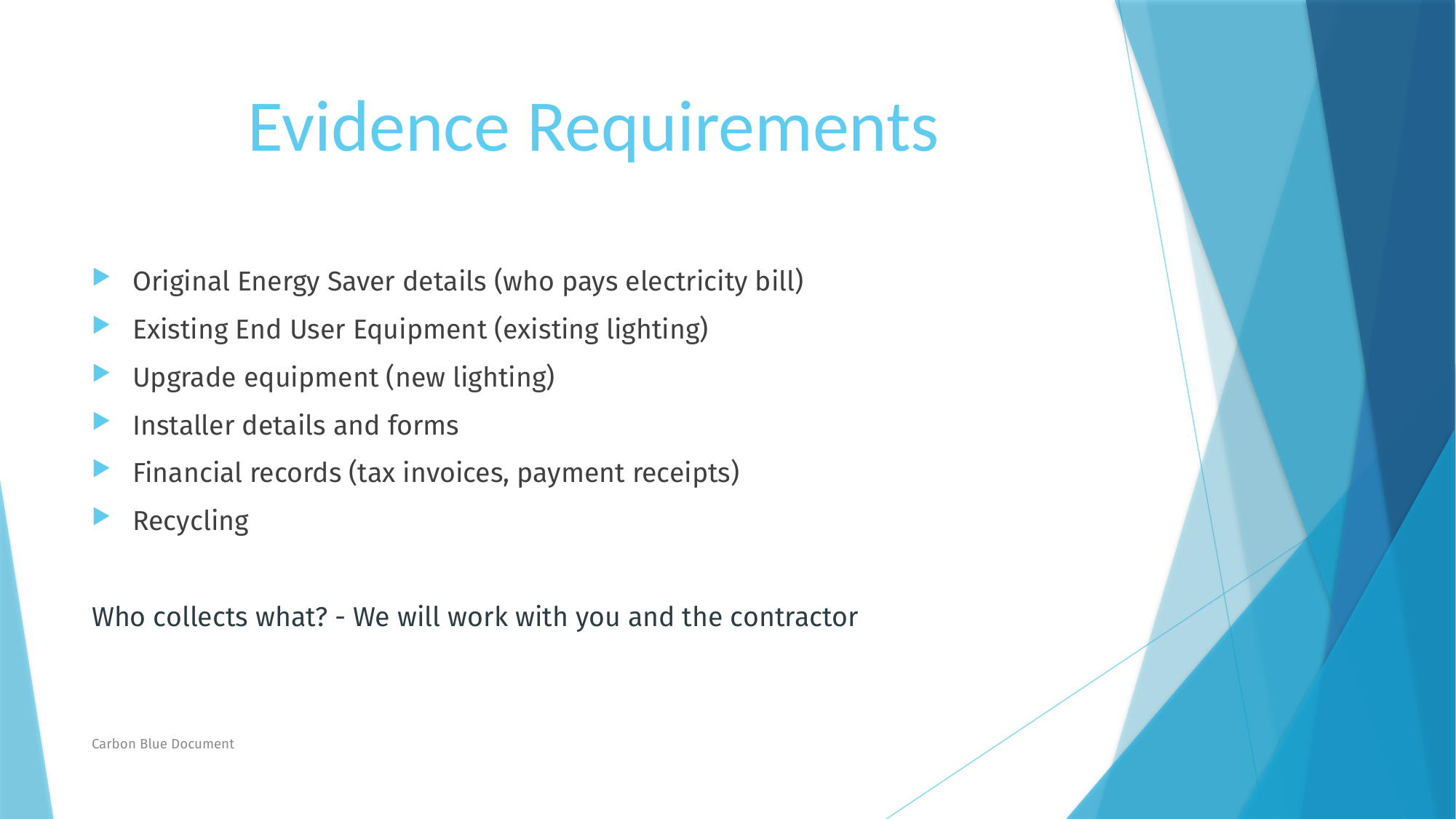

# Evidence Requirements
Original Energy Saver details (who pays electricity bill)
Existing End User Equipment (existing lighting)
Upgrade equipment (new lighting)
Installer details and forms
Financial records (tax invoices, payment receipts)
Recycling

Who collects what? - We will work with you and the contractor

Carbon Blue Document